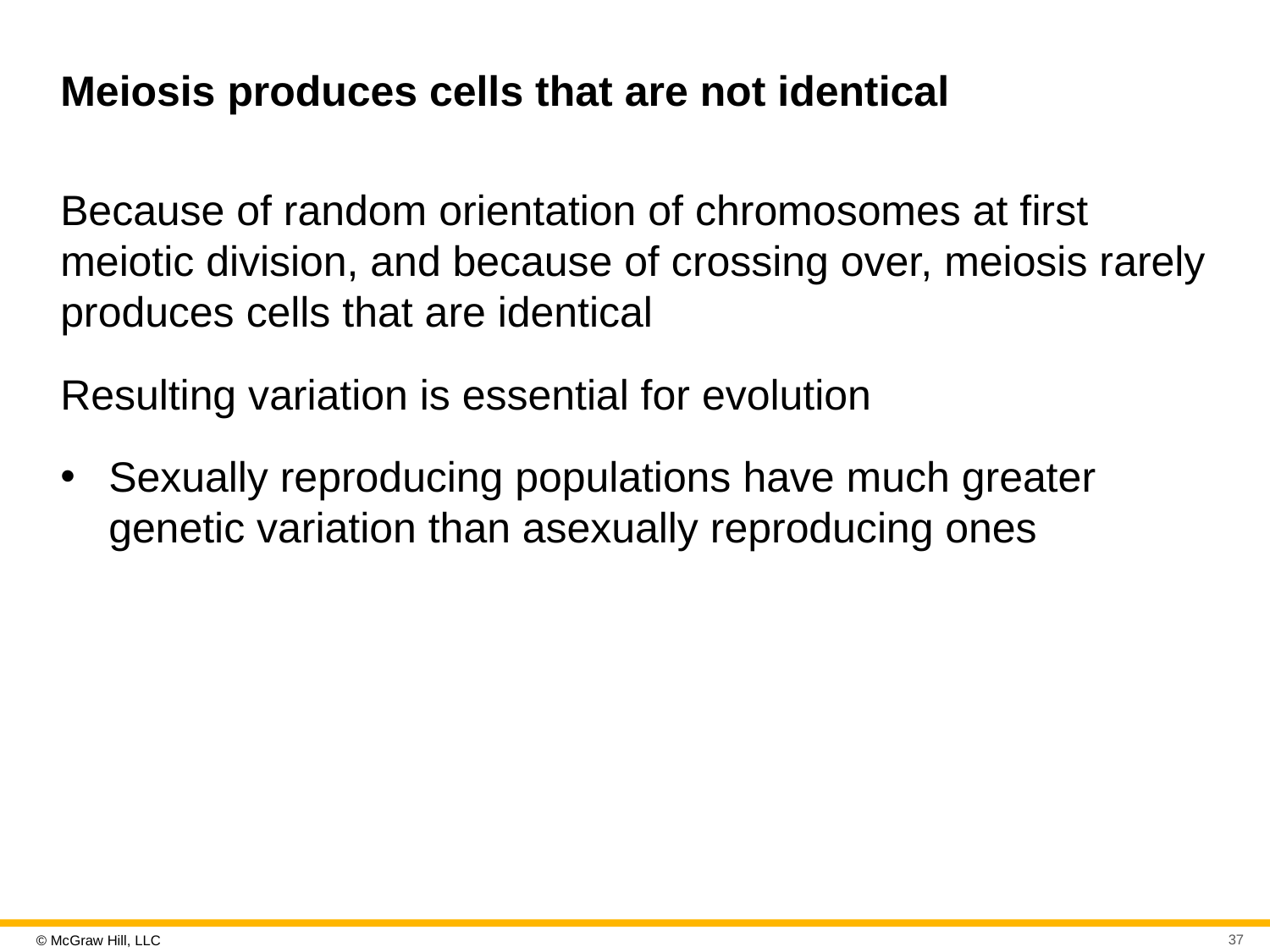

# Meiosis produces cells that are not identical
Because of random orientation of chromosomes at first meiotic division, and because of crossing over, meiosis rarely produces cells that are identical
Resulting variation is essential for evolution
Sexually reproducing populations have much greater genetic variation than asexually reproducing ones
37